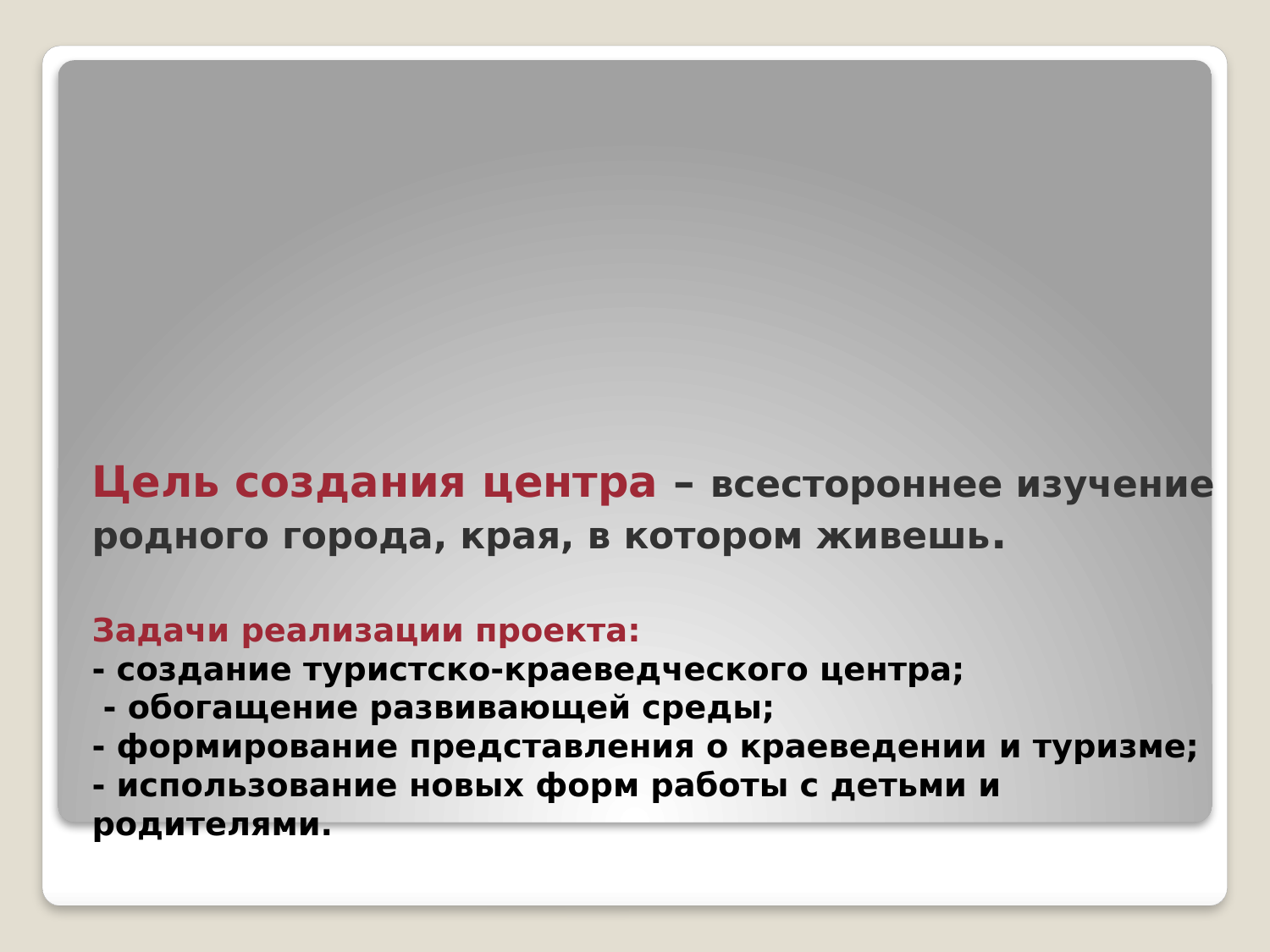

# Цель создания центра – всестороннее изучение родного города, края, в котором живешь. Задачи реализации проекта: - создание туристско-краеведческого центра; - обогащение развивающей среды; - формирование представления о краеведении и туризме; - использование новых форм работы с детьми и родителями.